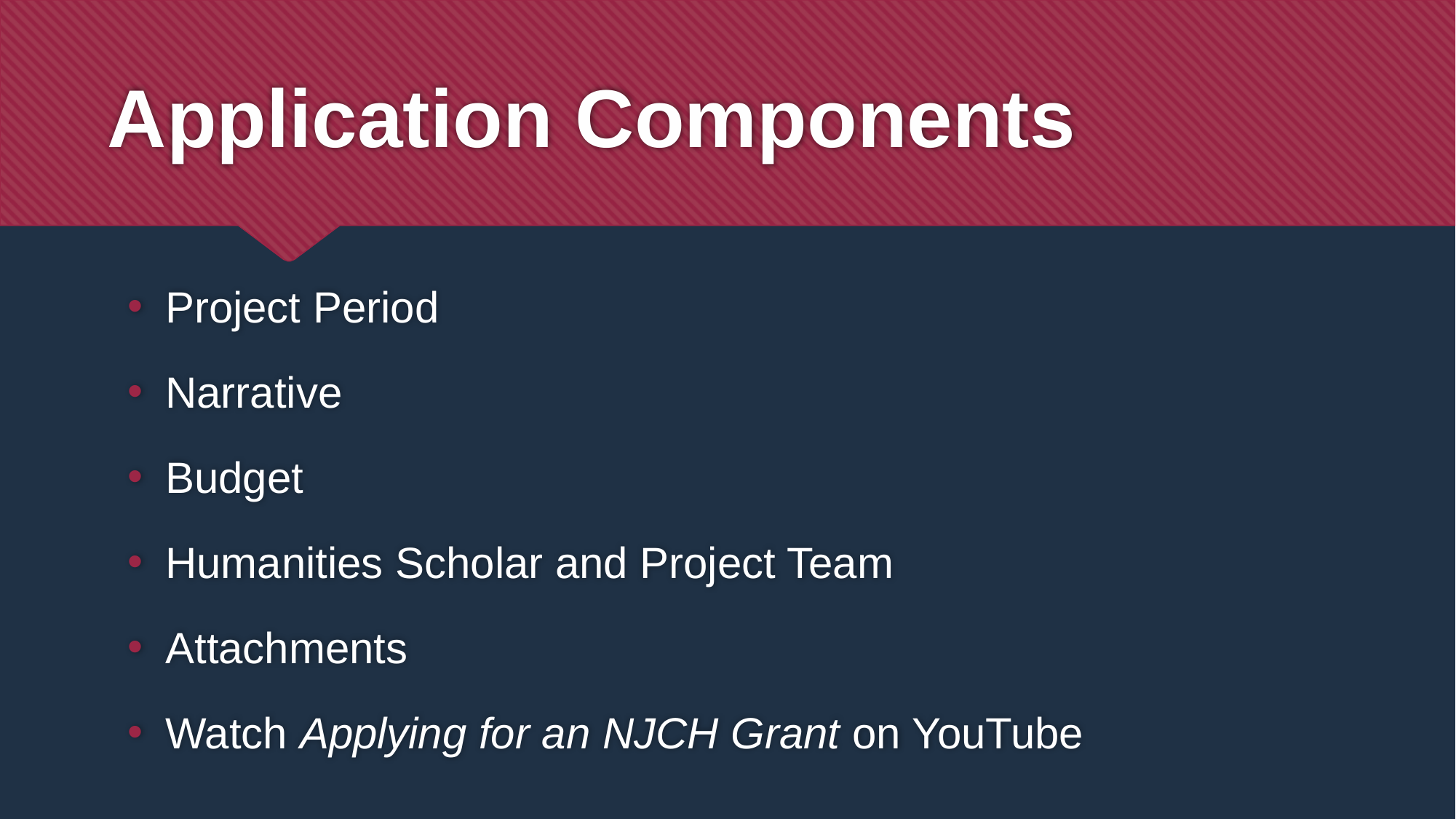

# Application Components
Project Period
Narrative
Budget
Humanities Scholar and Project Team
Attachments
Watch Applying for an NJCH Grant on YouTube